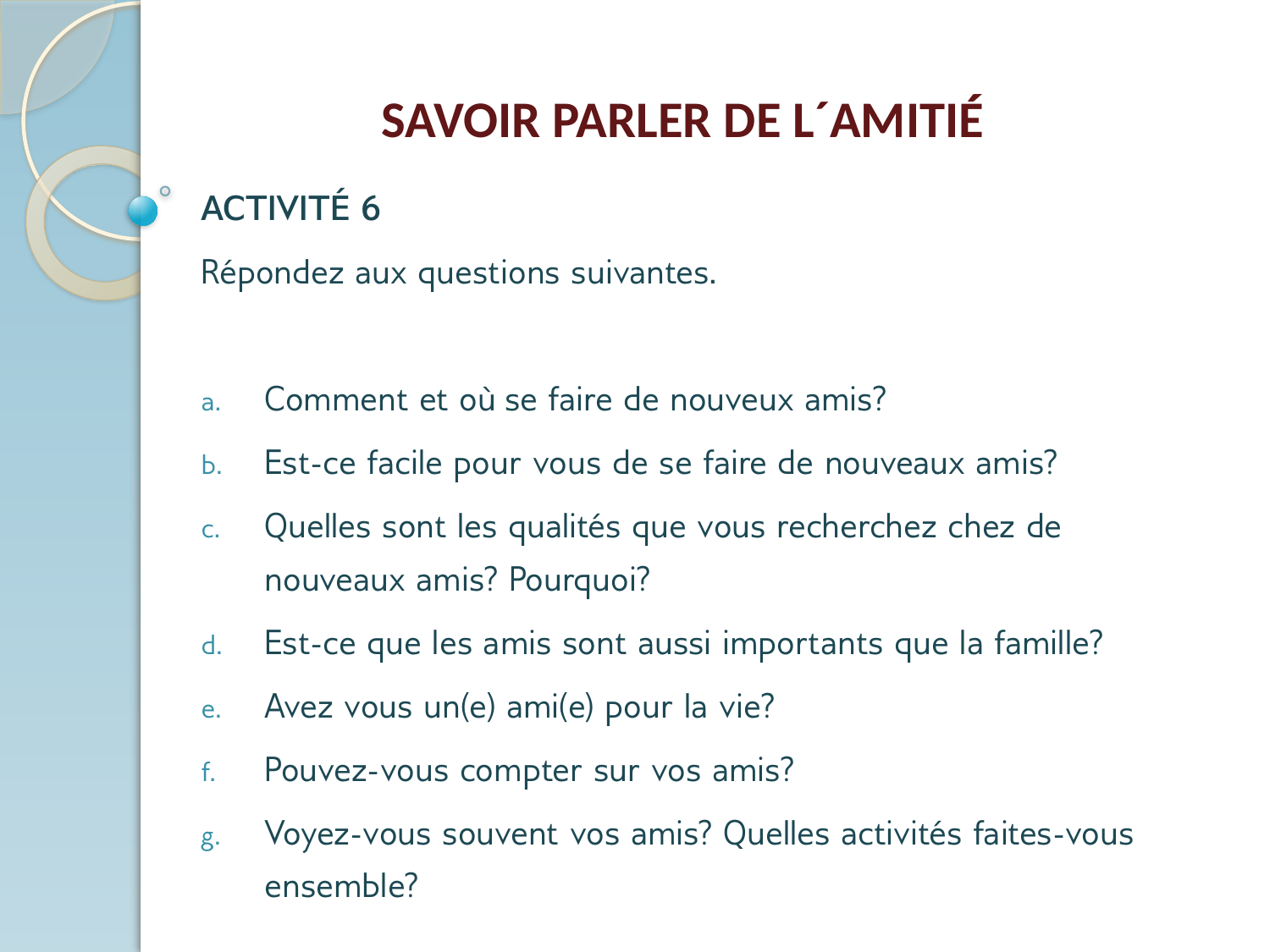

# SAVOIR PARLER DE L´AMITIÉ
ACTIVITÉ 6
Répondez aux questions suivantes.

Comment et où se faire de nouveux amis?
Est-ce facile pour vous de se faire de nouveaux amis?
Quelles sont les qualités que vous recherchez chez de nouveaux amis? Pourquoi?
Est-ce que les amis sont aussi importants que la famille?
Avez vous un(e) ami(e) pour la vie?
Pouvez-vous compter sur vos amis?
Voyez-vous souvent vos amis? Quelles activités faites-vous ensemble?